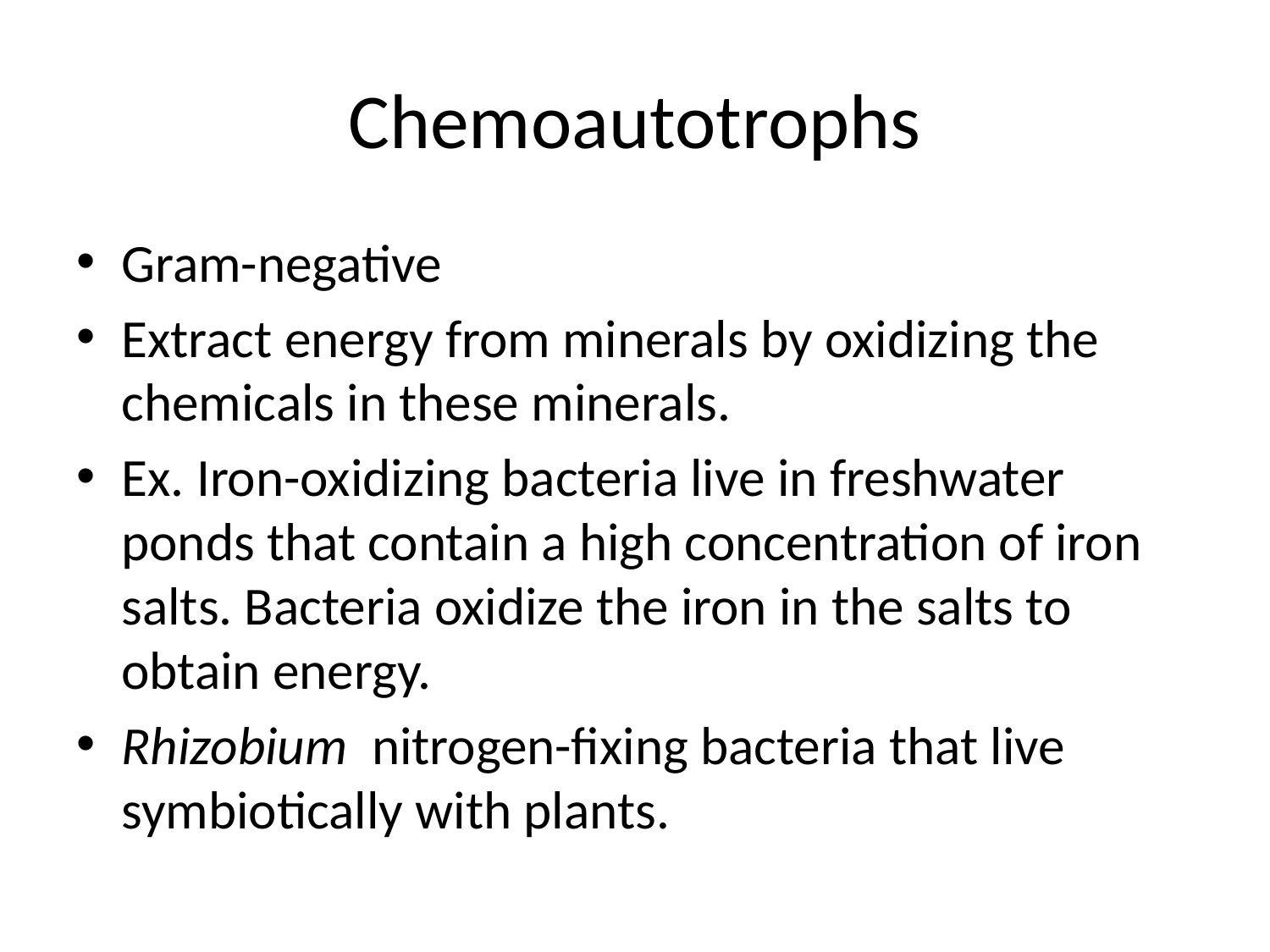

# Chemoautotrophs
Gram-negative
Extract energy from minerals by oxidizing the chemicals in these minerals.
Ex. Iron-oxidizing bacteria live in freshwater ponds that contain a high concentration of iron salts. Bacteria oxidize the iron in the salts to obtain energy.
Rhizobium  nitrogen-fixing bacteria that live symbiotically with plants.